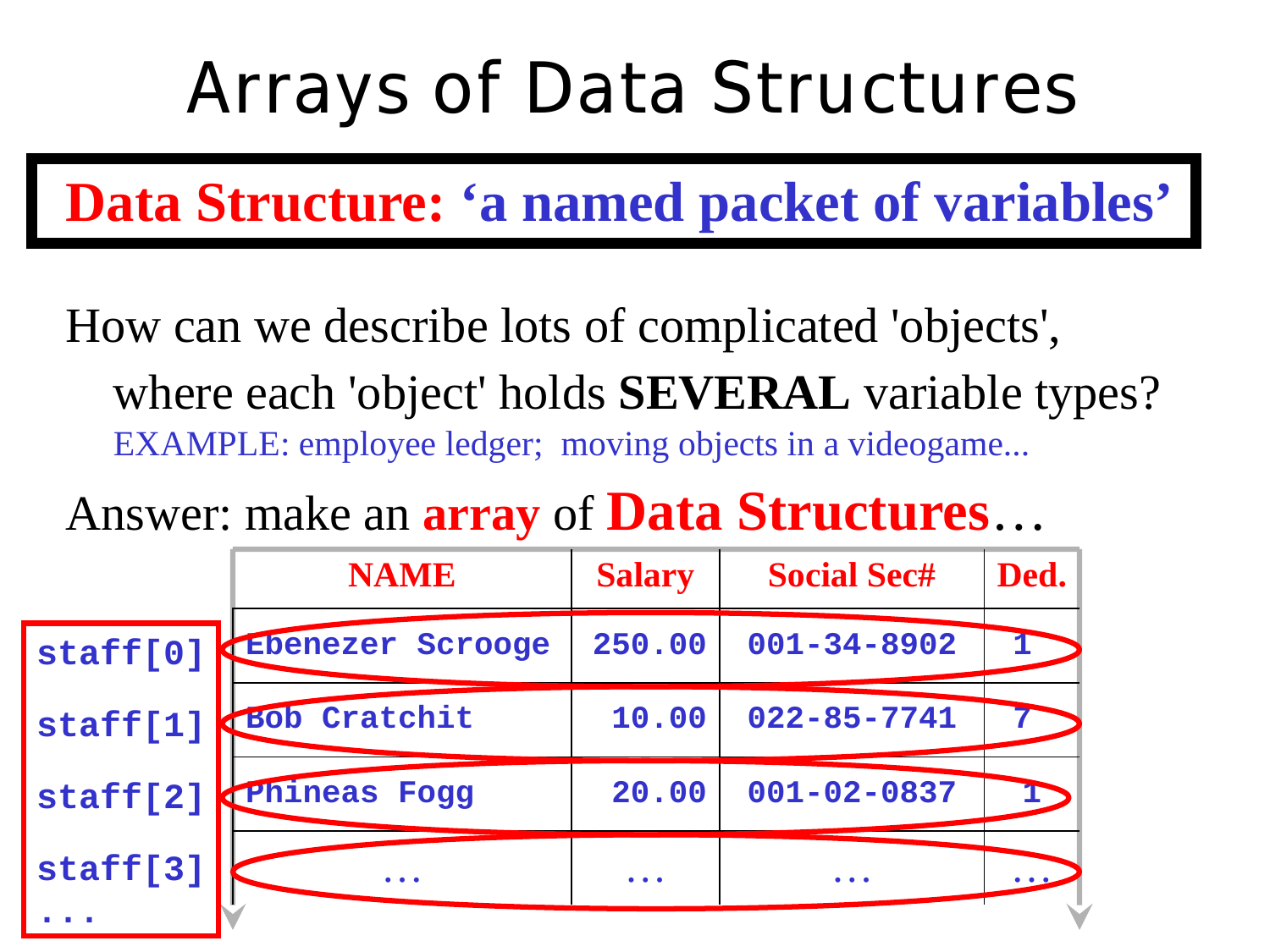

# Arrays of Data Structures

Data Structure: ‘a named packet of variables’

How can we describe lots of complicated 'objects',
where each 'object' holds SEVERAL variable types?
EXAMPLE: employee ledger;  moving objects in a videogame...
Answer: make an array of Data Structures…
|  | NAME | Salary | Social Sec# | Ded. |
| --- | --- | --- | --- | --- |
| 0 | Ebenezer Scrooge | 250.00 | 001-34-8902 | 1 |
| 1 | Bob Cratchit | 10.00 | 022-85-7741 | 7 |
| 2 | Phineas Fogg | 20.00 | 001-02-0837 | 1 |
| 3… | … | … | … | … |

staff[0]

staff[1]

staff[2]

staff[3]
...